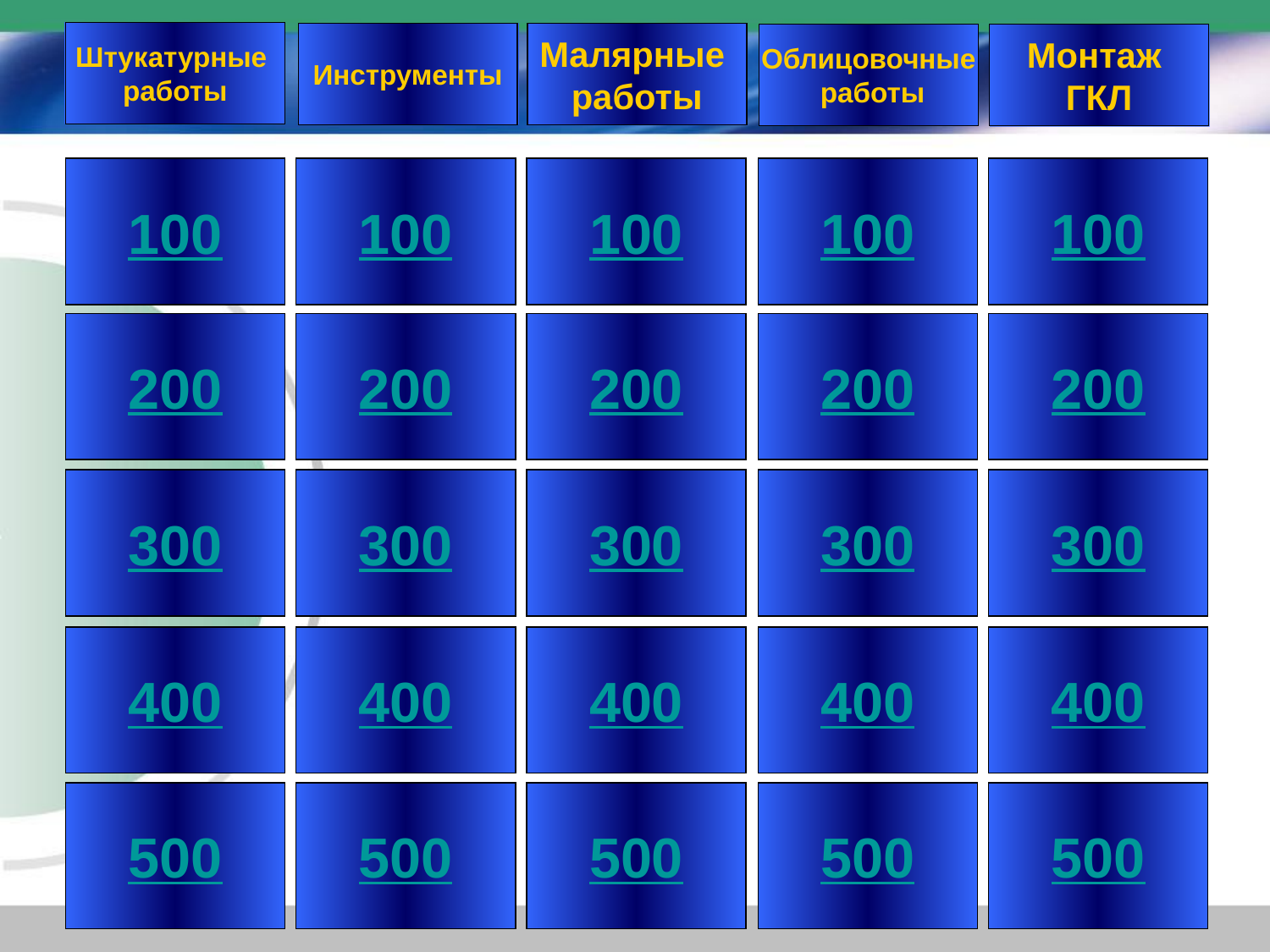

Штукатурные
работы
Инструменты

Малярные
работы

Облицовочные
 работы
Монтаж
ГКЛ

100

100

100

100

100

200

200

200

200

200

300

300

300

300

300

400

400

400

400

400

500

500

500

500

500